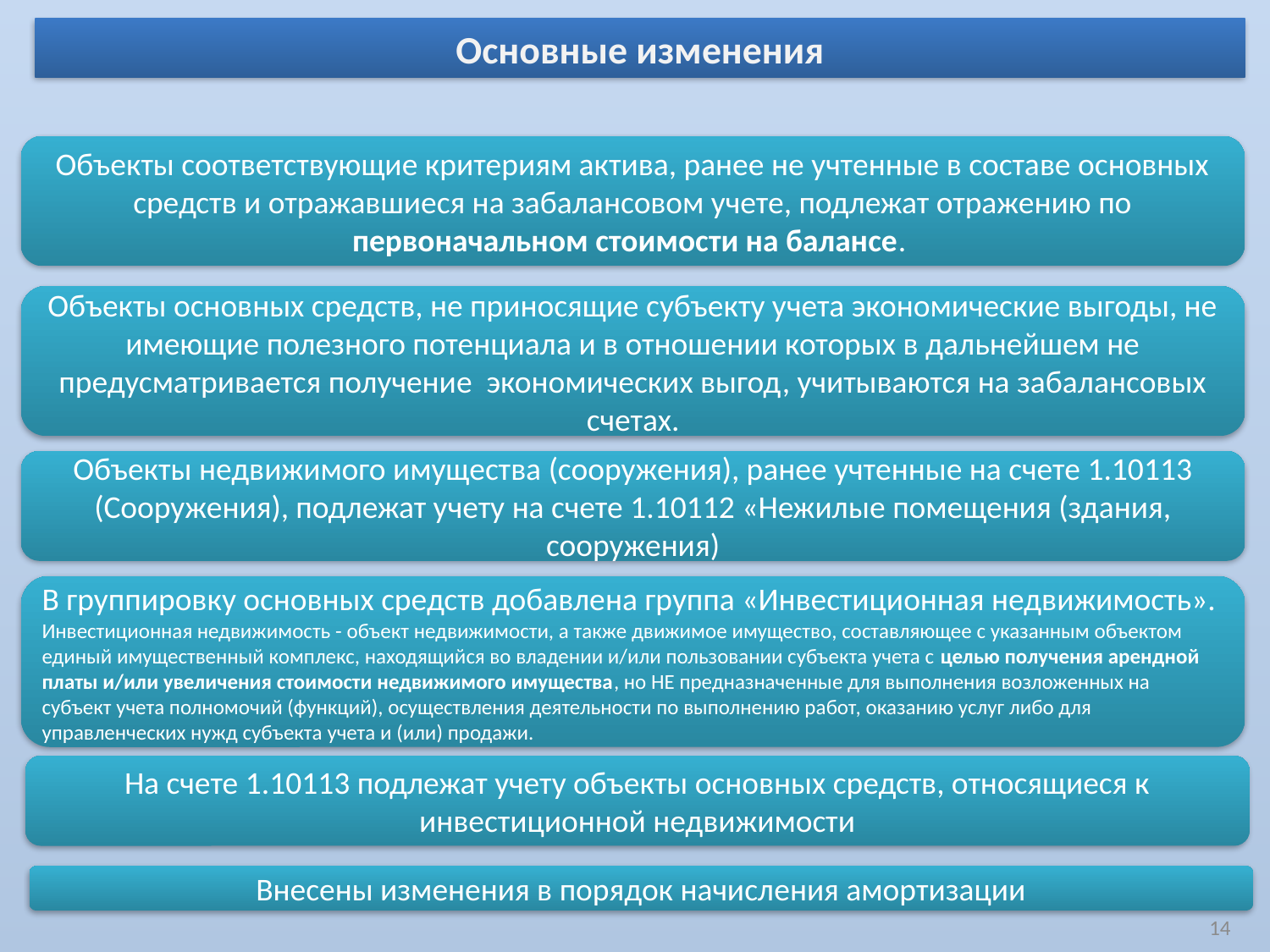

Основные изменения
Объекты соответствующие критериям актива, ранее не учтенные в составе основных средств и отражавшиеся на забалансовом учете, подлежат отражению по первоначальном стоимости на балансе.
Объекты основных средств, не приносящие субъекту учета экономические выгоды, не имеющие полезного потенциала и в отношении которых в дальнейшем не предусматривается получение  экономических выгод, учитываются на забалансовых счетах.
Объекты недвижимого имущества (сооружения), ранее учтенные на счете 1.10113 (Сооружения), подлежат учету на счете 1.10112 «Нежилые помещения (здания, сооружения)
В группировку основных средств добавлена группа «Инвестиционная недвижимость».
Инвестиционная недвижимость - объект недвижимости, а также движимое имущество, составляющее с указанным объектом единый имущественный комплекс, находящийся во владении и/или пользовании субъекта учета с целью получения арендной платы и/или увеличения стоимости недвижимого имущества, но НЕ предназначенные для выполнения возложенных на субъект учета полномочий (функций), осуществления деятельности по выполнению работ, оказанию услуг либо для управленческих нужд субъекта учета и (или) продажи.
На счете 1.10113 подлежат учету объекты основных средств, относящиеся к инвестиционной недвижимости
Внесены изменения в порядок начисления амортизации
14